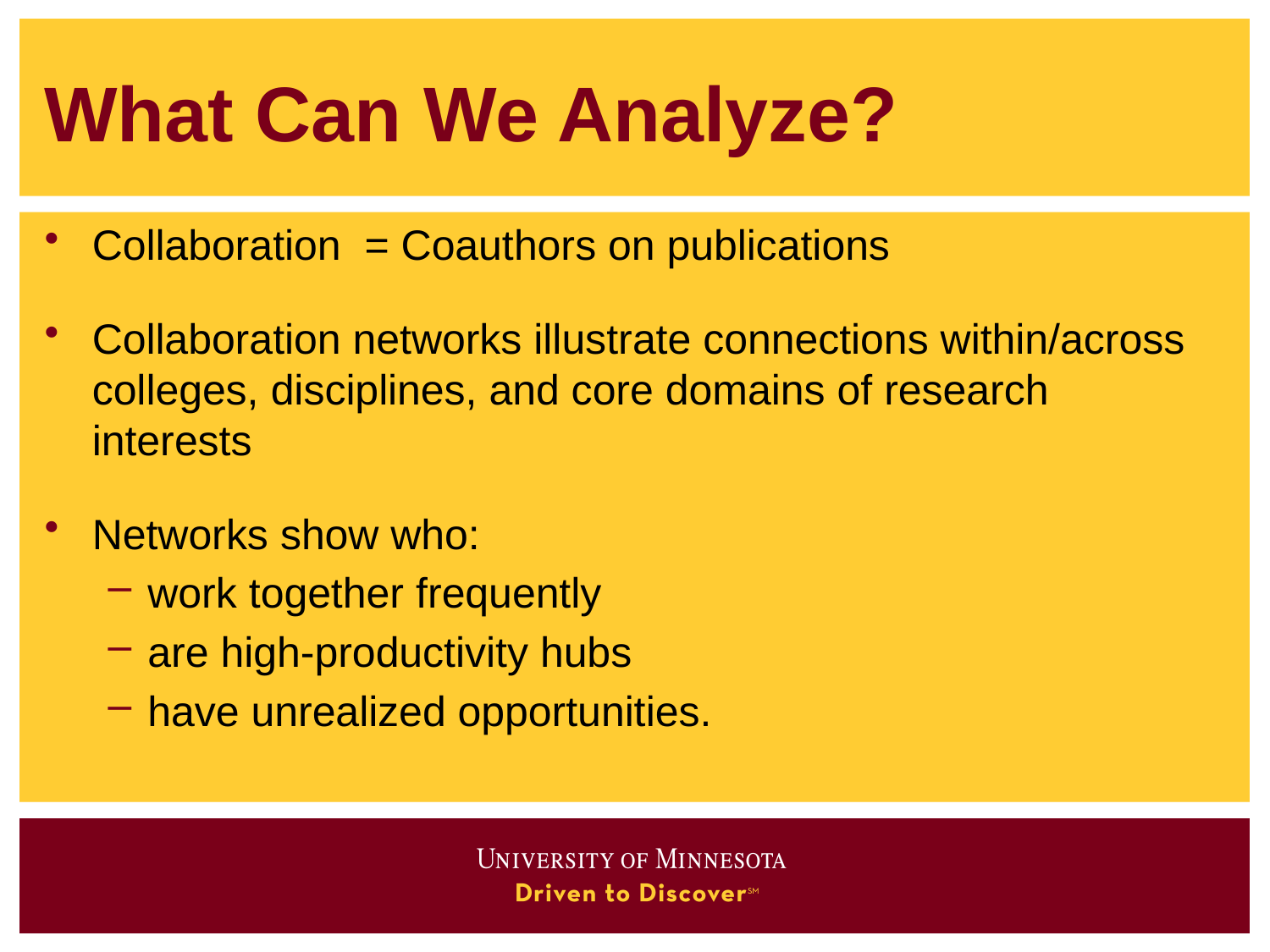

# What Can We Analyze?
Collaboration  = Coauthors on publications

Collaboration networks illustrate connections within/across colleges, disciplines, and core domains of research interests

Networks show who:
work together frequently
are high-productivity hubs
have unrealized opportunities.